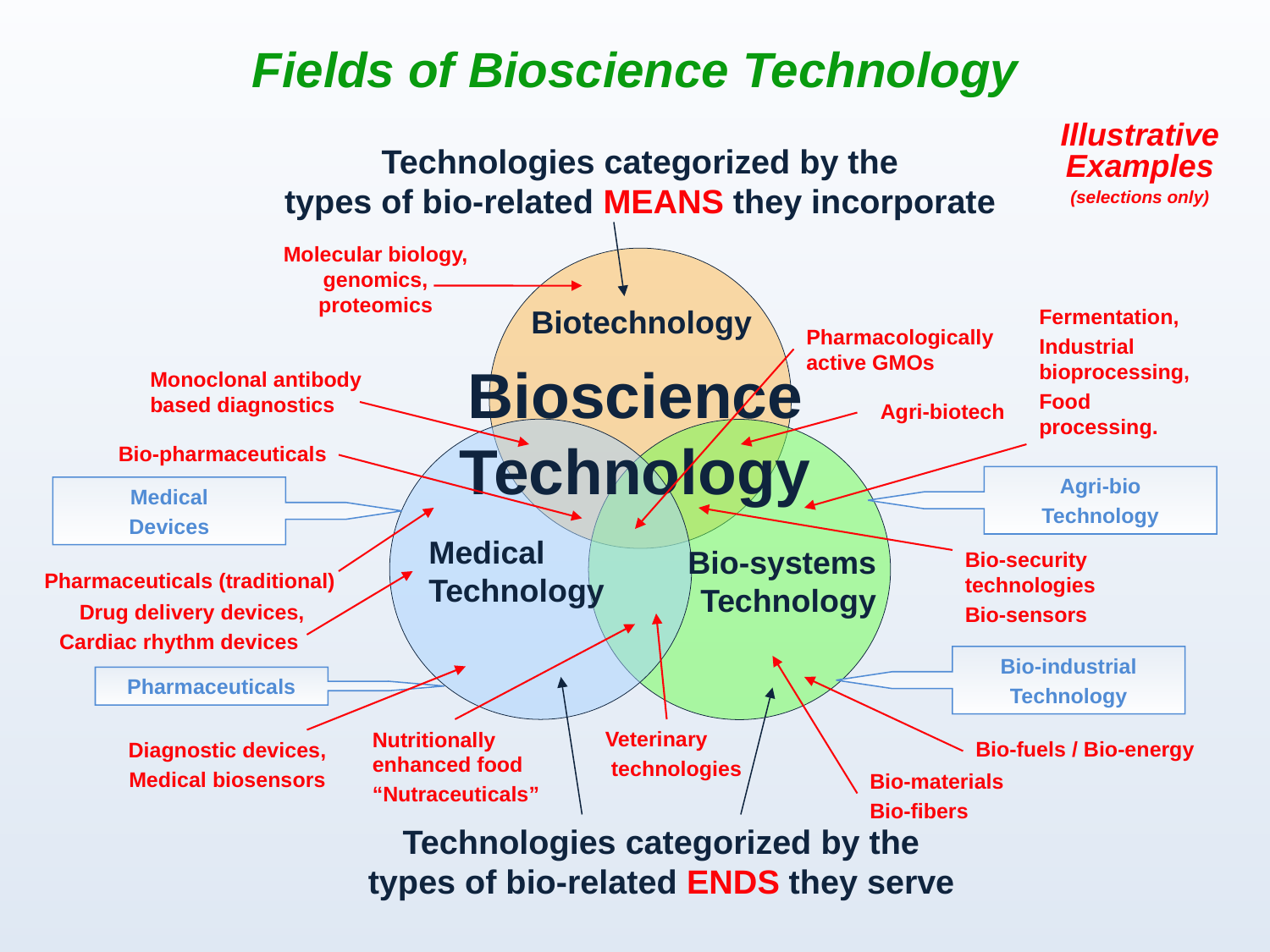

Fields of Bioscience Technology
Illustrative
Examples
(selections only)
Technologies categorized by the
types of bio-related MEANS they incorporate

Molecular biology, genomics, proteomics

Biotechnology
	Fermentation,
	Industrial 		bioprocessing,
	Food  		processing.
Pharmacologically active GMOs
Bioscience
Technology

Monoclonal antibody based diagnostics
Agri-biotech

Bio-pharmaceuticals

Agri-bio
Technology
Medical
Devices

Medical
Technology
Bio-systems
Technology
Bio-security technologies
Bio-sensors
Pharmaceuticals (traditional)

Drug delivery devices,
Cardiac rhythm devices

Bio-industrial
Technology

Pharmaceuticals

Nutritionally enhanced food
“Nutraceuticals”
Veterinary
 technologies
Diagnostic devices,
Medical biosensors
Bio-fuels / Bio-energy
Bio-materials
Bio-fibers
Technologies categorized by the
types of bio-related ENDS they serve